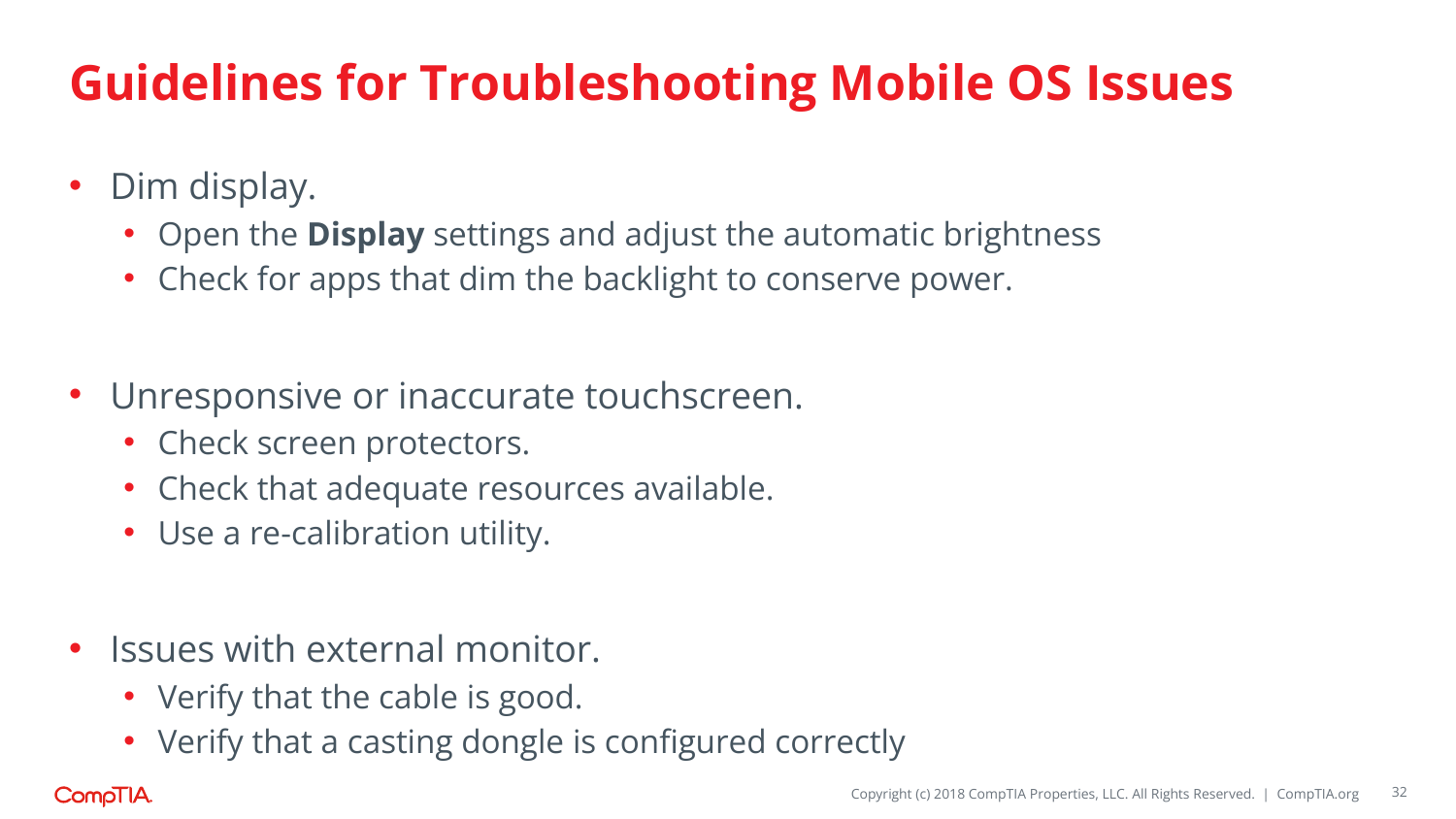

# Guidelines for Troubleshooting Mobile OS Issues
Dim display.
Open the Display settings and adjust the automatic brightness
Check for apps that dim the backlight to conserve power.

Unresponsive or inaccurate touchscreen.
Check screen protectors.
Check that adequate resources available.
Use a re-calibration utility.

Issues with external monitor.
Verify that the cable is good.
Verify that a casting dongle is configured correctly
32